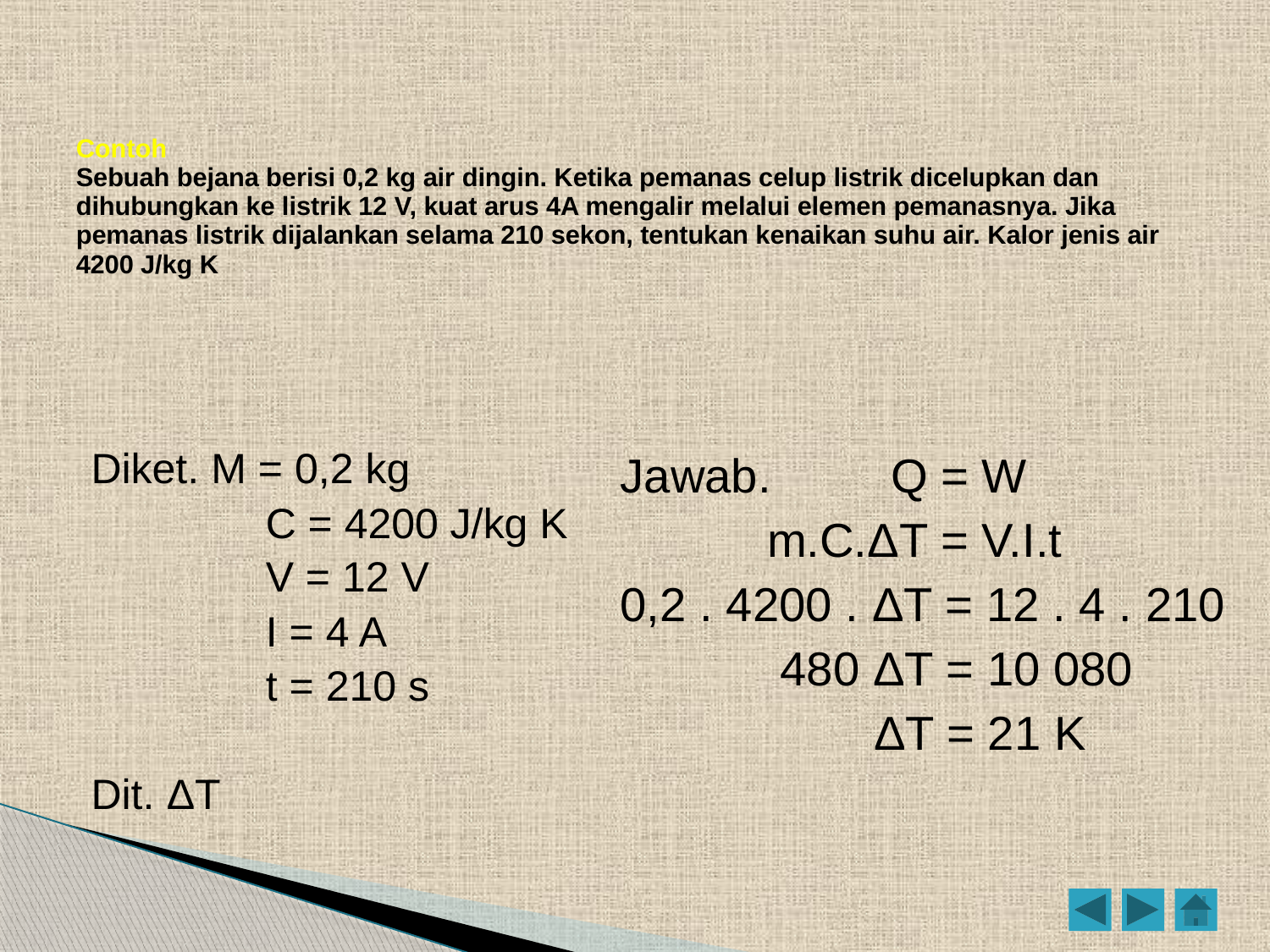

# Contoh Sebuah bejana berisi 0,2 kg air dingin. Ketika pemanas celup listrik dicelupkan dan dihubungkan ke listrik 12 V, kuat arus 4A mengalir melalui elemen pemanasnya. Jika pemanas listrik dijalankan selama 210 sekon, tentukan kenaikan suhu air. Kalor jenis air 4200 J/kg K
Diket. M = 0,2 kg
		 C = 4200 J/kg K
		 V = 12 V
		 I = 4 A
		 t = 210 s

Dit. ΔT
Jawab.         Q = W
           m.C.ΔT = V.I.t
0,2 . 4200 . ΔT = 12 . 4 . 210
            480 ΔT = 10 080
                   ΔT = 21 K